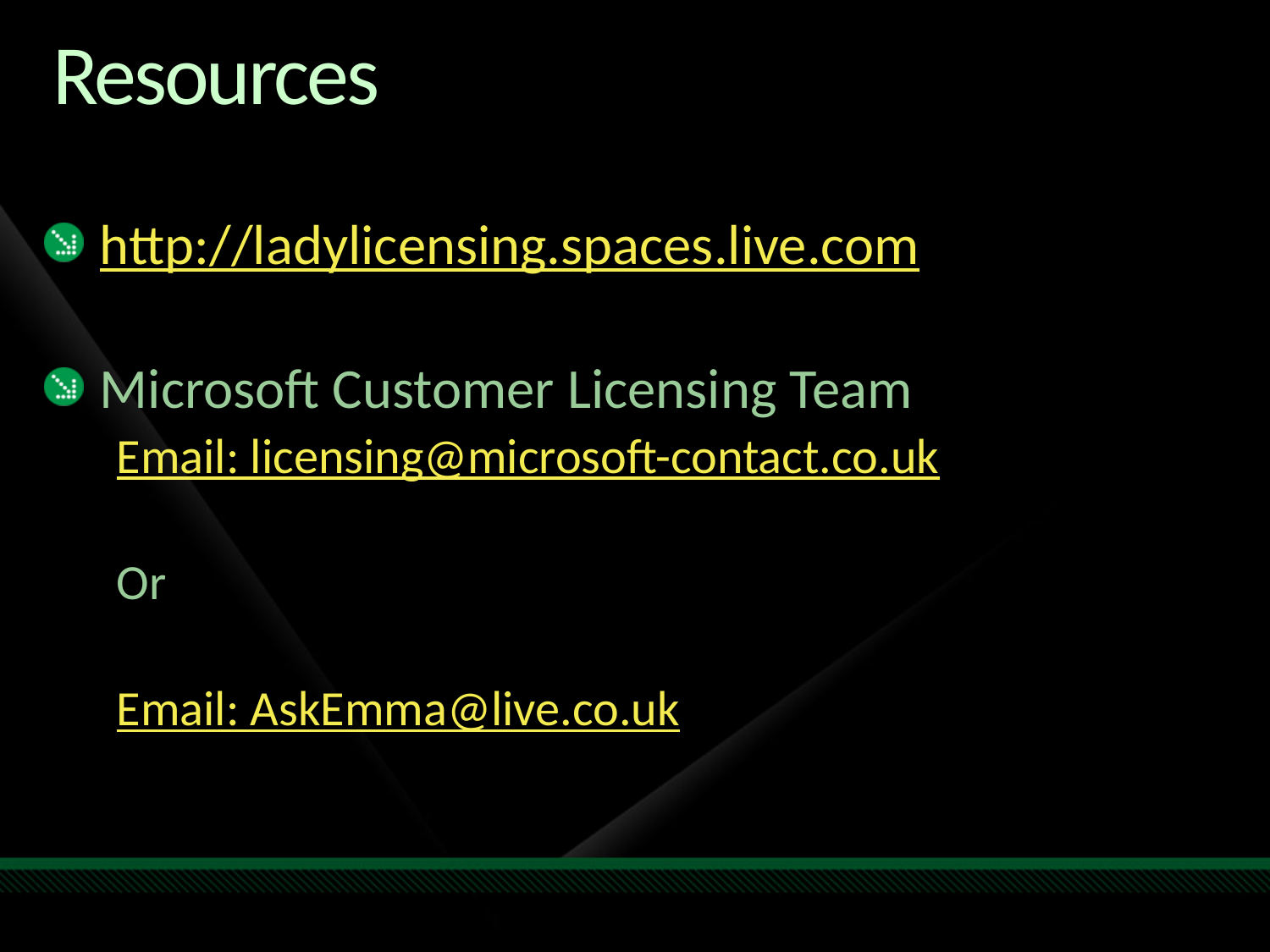

# Resources

http://ladylicensing.spaces.live.com

Microsoft Customer Licensing Team
Email: licensing@microsoft-contact.co.uk

Or

Email: AskEmma@live.co.uk